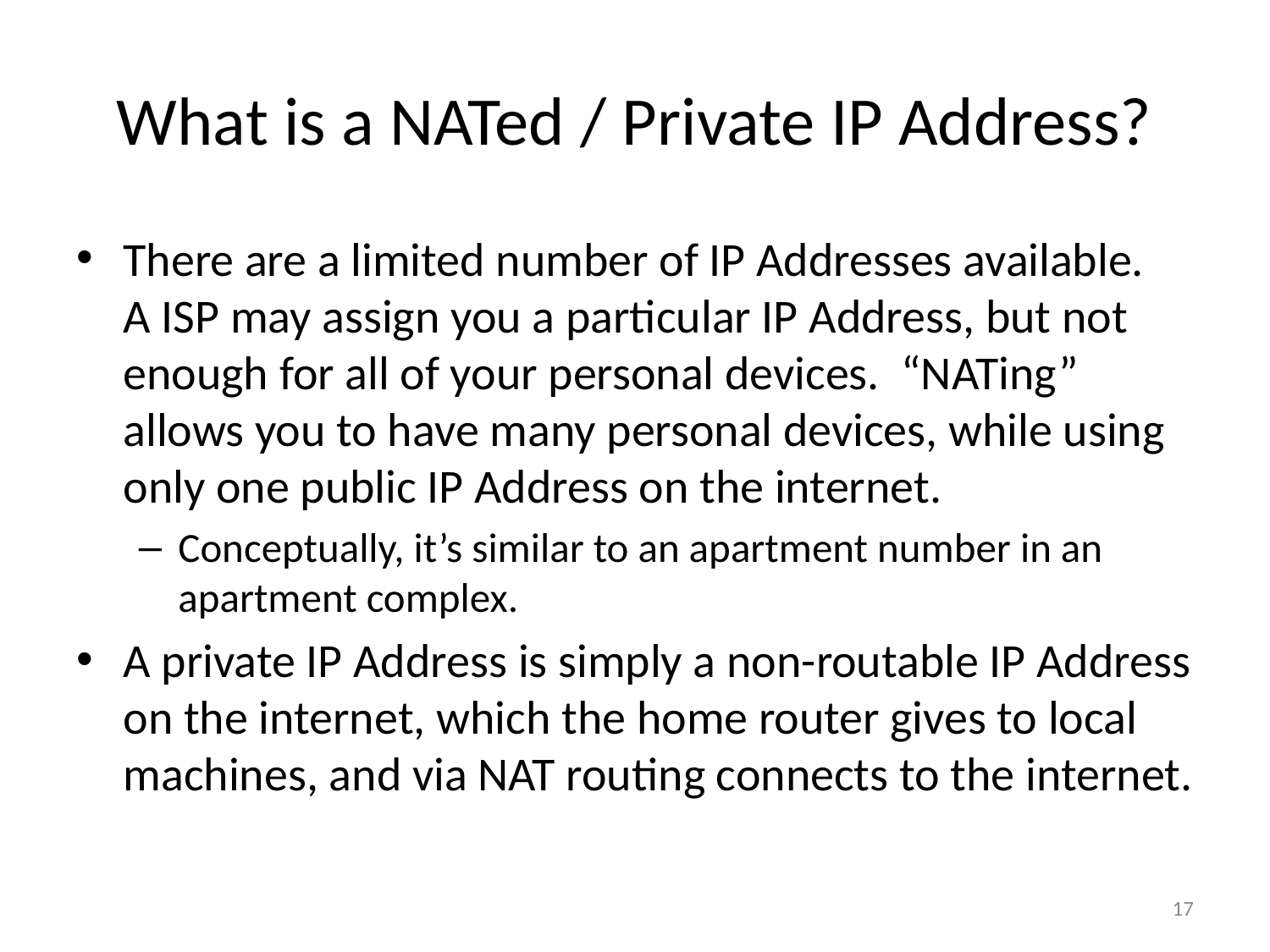

# What is a NATed / Private IP Address?
There are a limited number of IP Addresses available.  A ISP may assign you a particular IP Address, but not enough for all of your personal devices.  “NATing” allows you to have many personal devices, while using only one public IP Address on the internet.
Conceptually, it’s similar to an apartment number in an apartment complex.
A private IP Address is simply a non-routable IP Address on the internet, which the home router gives to local machines, and via NAT routing connects to the internet.
17